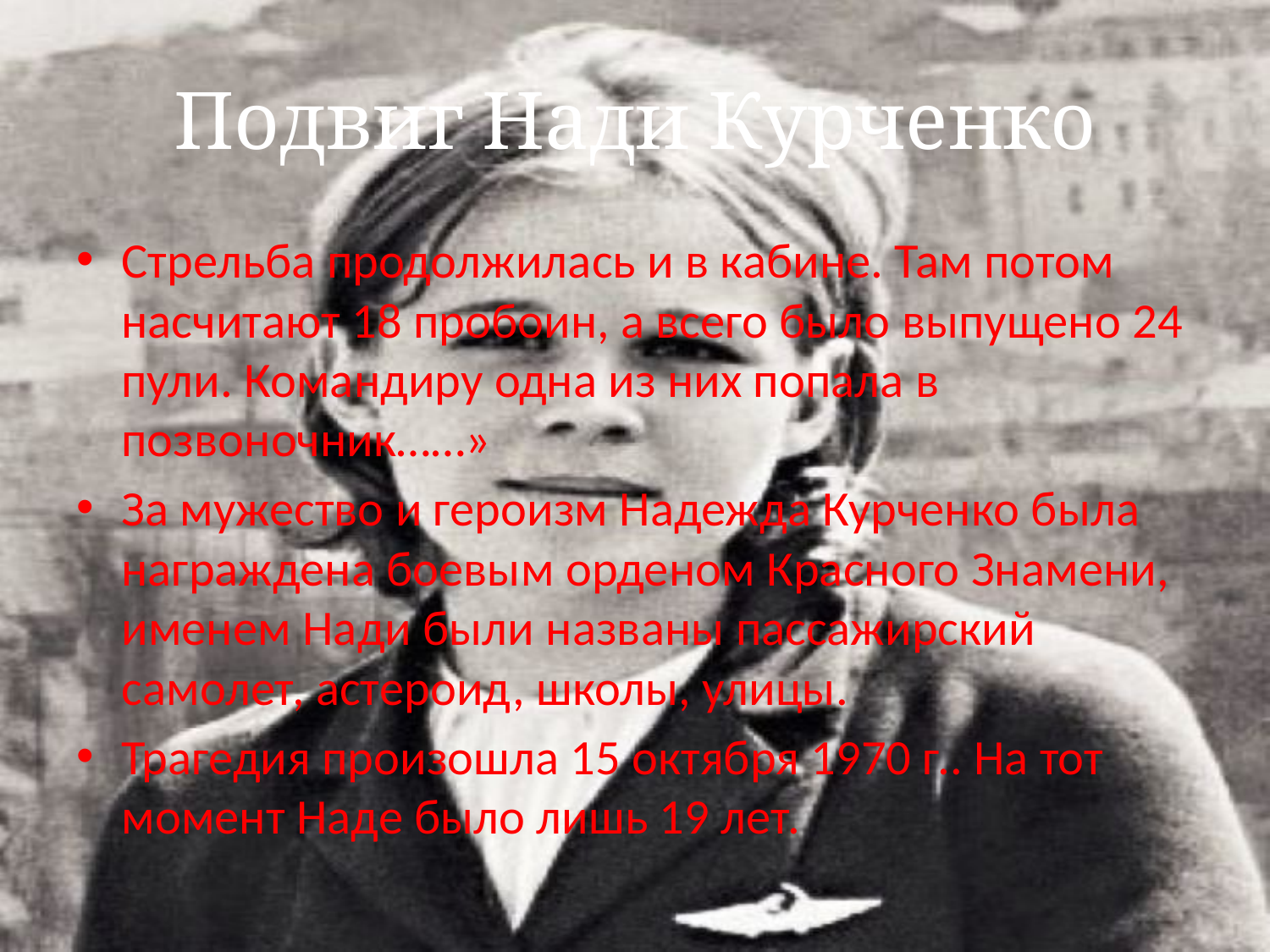

# Подвиг Нади Курченко
Стрельба продолжилась и в кабине. Там потом насчитают 18 пробоин, а всего было выпущено 24 пули. Командиру одна из них попала в позвоночник……»
За мужество и героизм Надежда Курченко была награждена боевым орденом Красного Знамени, именем Нади были названы пассажирский самолет, астероид, школы, улицы.
Трагедия произошла 15 октября 1970 г.. На тот момент Наде было лишь 19 лет.